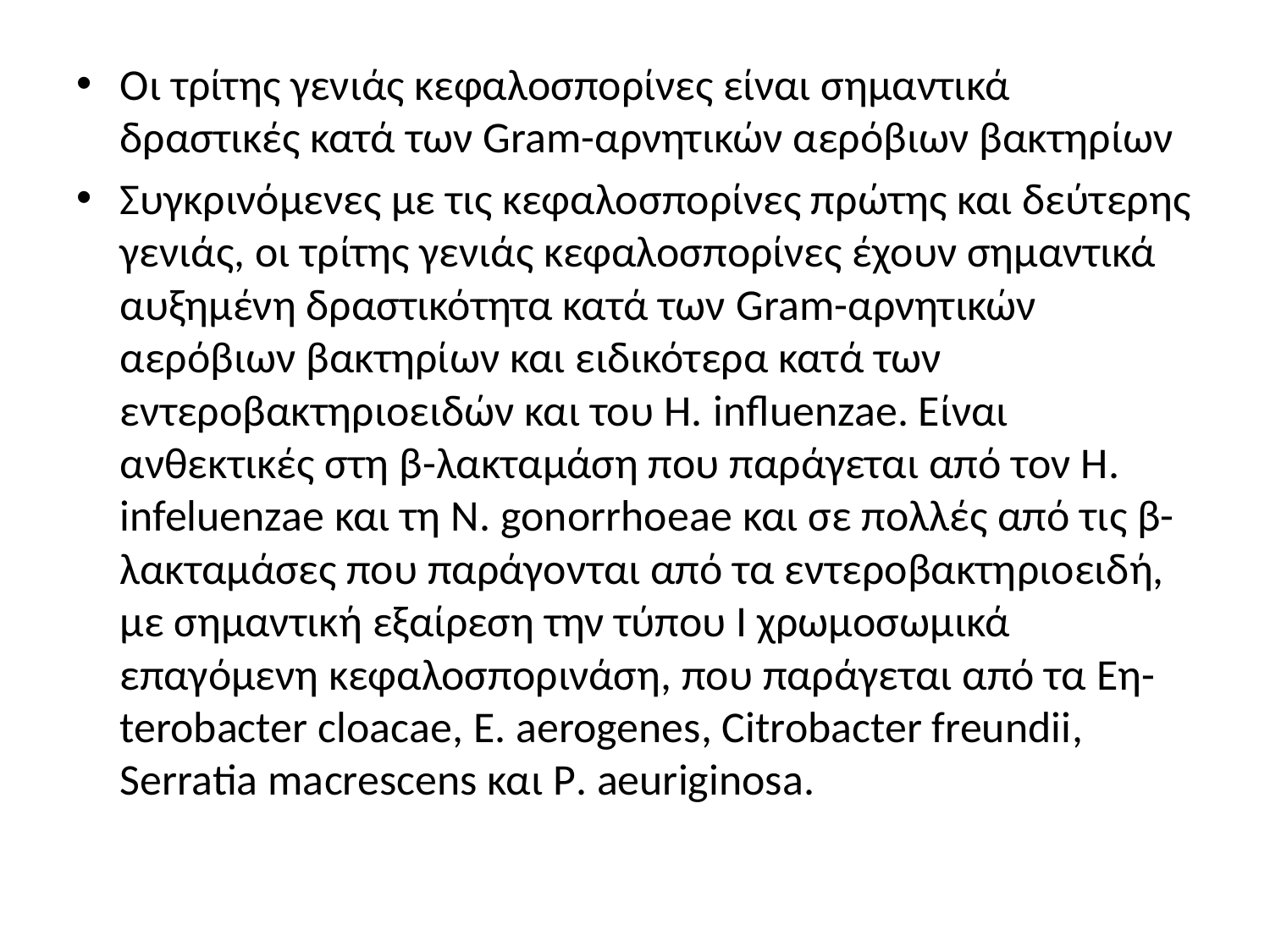

Οι τρίτης γενιάς κεφαλοσπορίνες είναι σημαντικά δραστικές κατά των Gram-αρνητικών αερόβιων βακτηρίων
Συγκρινόμενες με τις κεφαλοσπορίνες πρώτης και δεύτερης γενιάς, οι τρίτης γενιάς κεφαλοσπορίνες έχουν σημαντικά αυξημένη δραστικότητα κατά των Gram-αρνητικών αερόβιων βακτηρίων και ειδικότερα κατά των εντεροβακτηριοειδών και του Η. influenzae. Είναι ανθεκτικές στη β-λακταμάση που παράγεται από τον Η. infeluenzae και τη Ν. gonorrhoeae και σε πολλές από τις β-λακταμάσες που παράγονται από τα εντεροβακτηριοειδή, με σημαντική εξαίρεση την τύπου I χρωμοσωμικά επαγόμενη κεφαλοσπορινάση, που παράγεται από τα Εη- terobacter cloacae, Ε. aerogenes, Citrobacter freundii, Serratia macrescens και P. aeuriginosa.